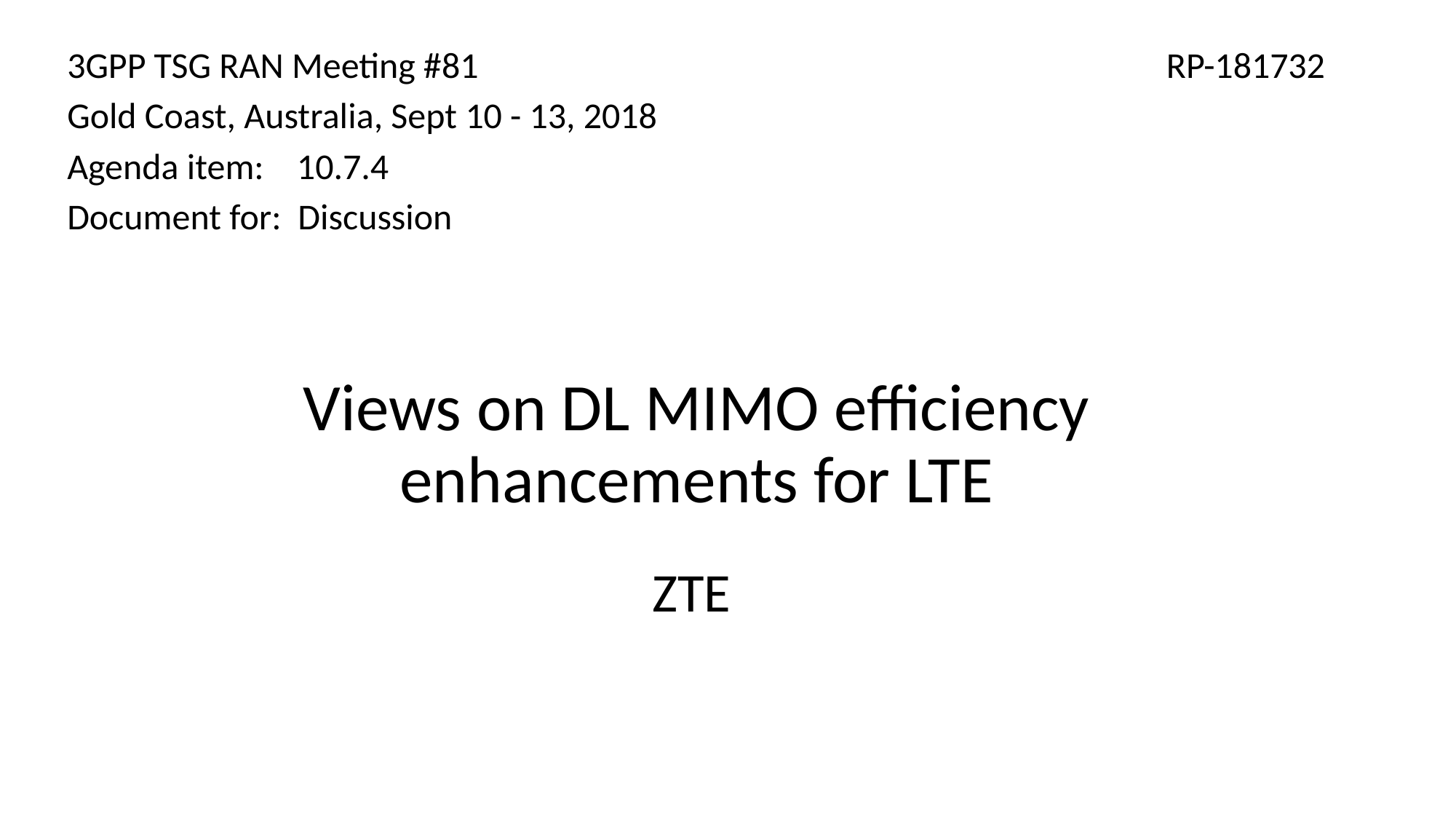

3GPP TSG RAN Meeting #81                                                                                    RP-181732
Gold Coast, Australia, Sept 10 - 13, 2018
Agenda item:    10.7.4
Document for:  Discussion
# Views on DL MIMO efficiency enhancements for LTE
ZTE